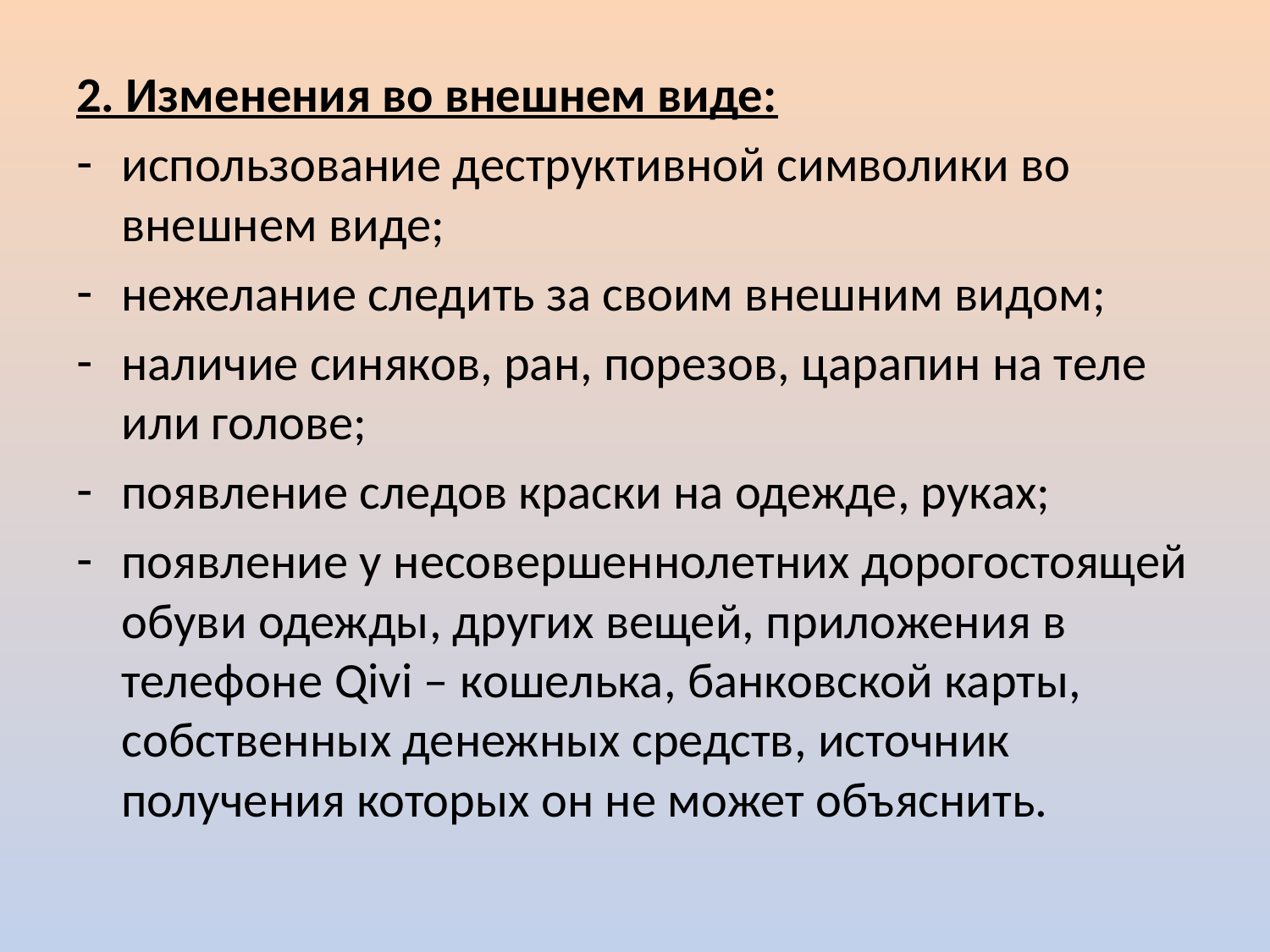

2. Изменения во внешнем виде:
использование деструктивной символики во внешнем виде;
нежелание следить за своим внешним видом;
наличие синяков, ран, порезов, царапин на теле или голове;
появление следов краски на одежде, руках;
появление у несовершеннолетних дорогостоящей обуви одежды, других вещей, приложения в телефоне Qivi – кошелька, банковской карты, собственных денежных средств, источник получения которых он не может объяснить.